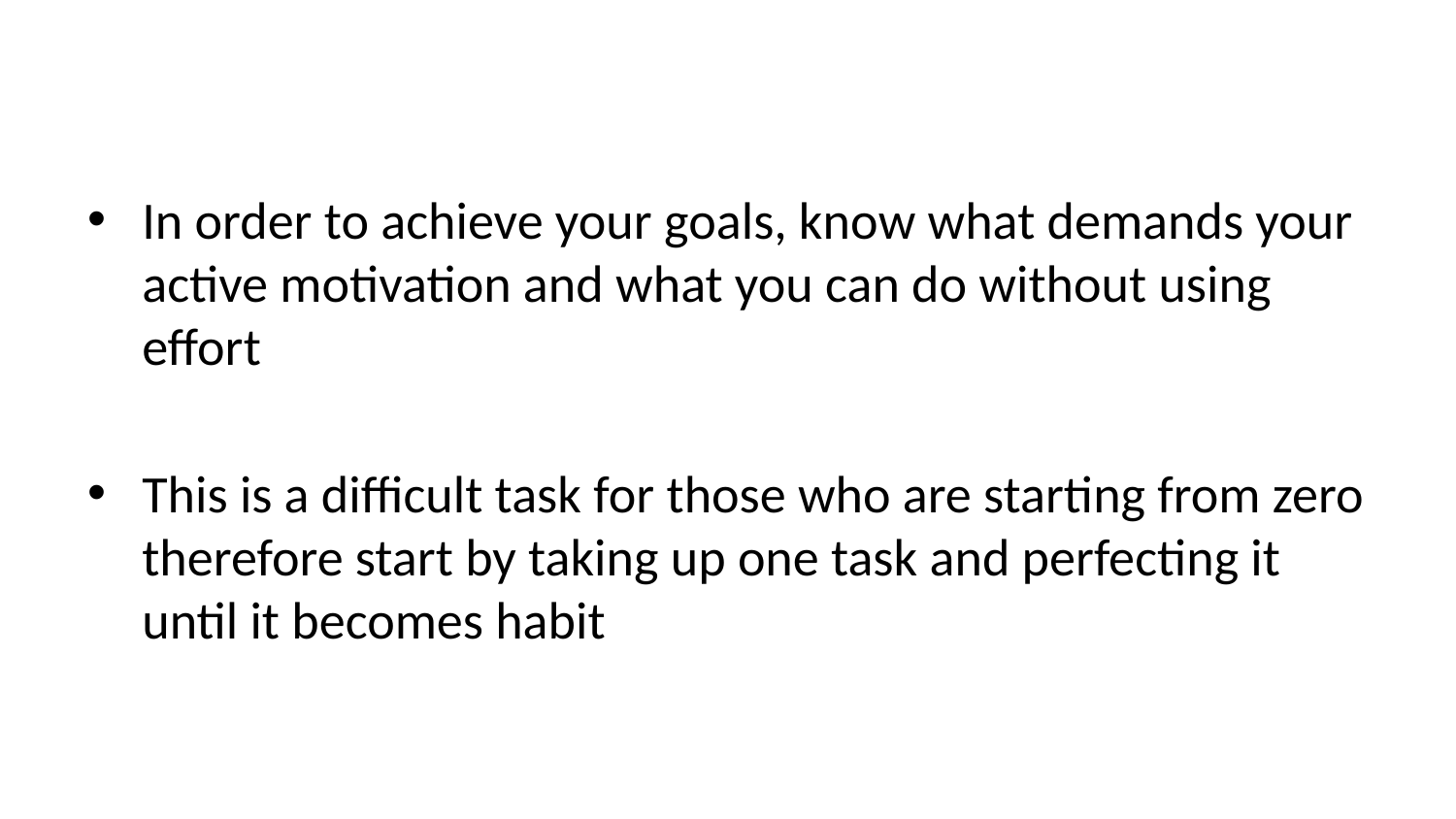

In order to achieve your goals, know what demands your active motivation and what you can do without using effort

This is a difficult task for those who are starting from zero therefore start by taking up one task and perfecting it until it becomes habit